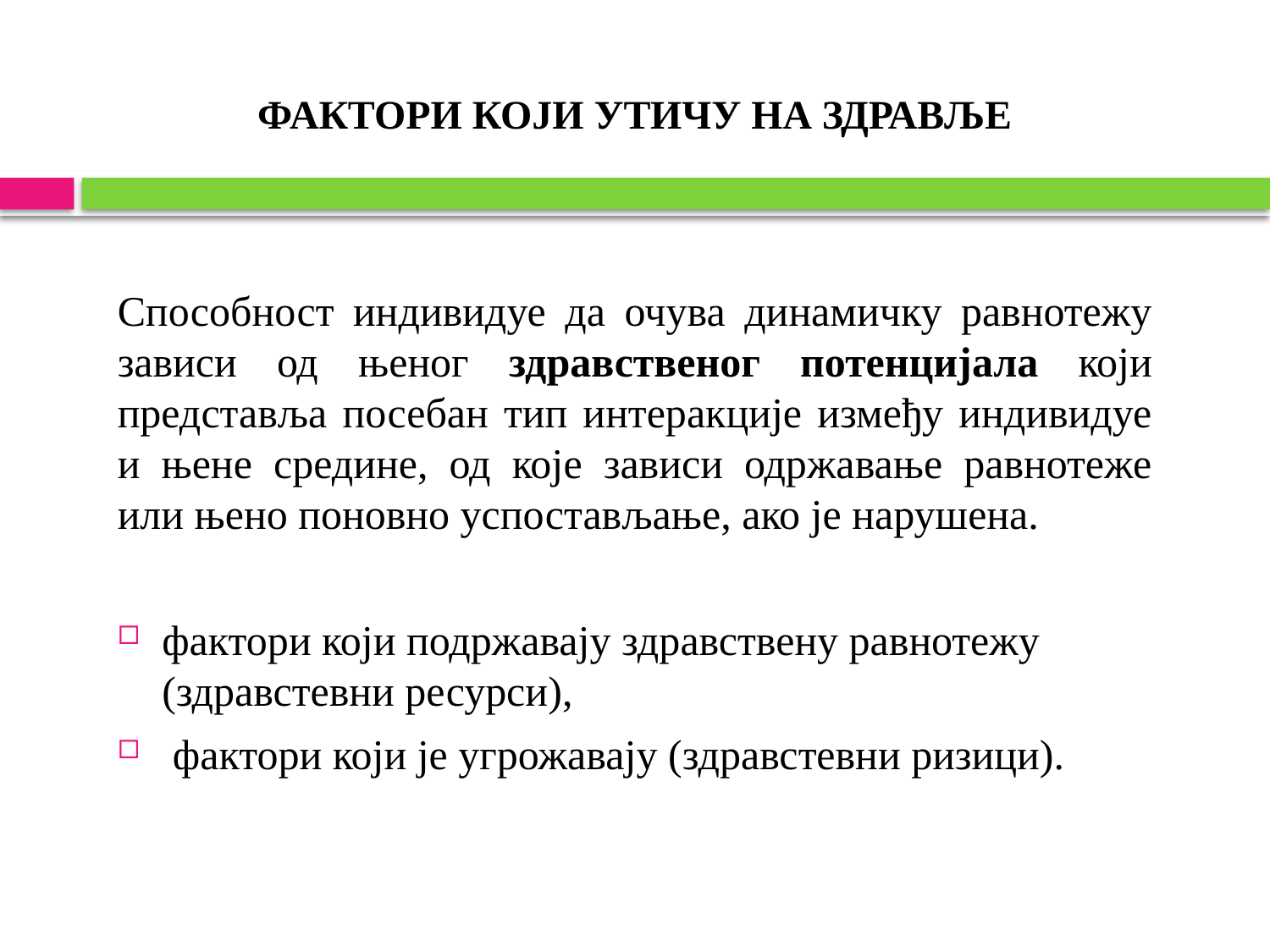

# ФАКТОРИ КОЈИ УТИЧУ НА ЗДРАВЉЕ
Способност индивидуе да очува динамичку равнотежу зависи од њеног здравственог потенцијала који представља посебан тип интеракције између индивидуе и њене средине, од које зависи одржавање равнотеже или њено поновно успостављање, ако је нарушена.

фактори који подржавају здравствену равнотежу (здравстевни ресурси),
 фактори који је угрожавају (здравстевни ризици).